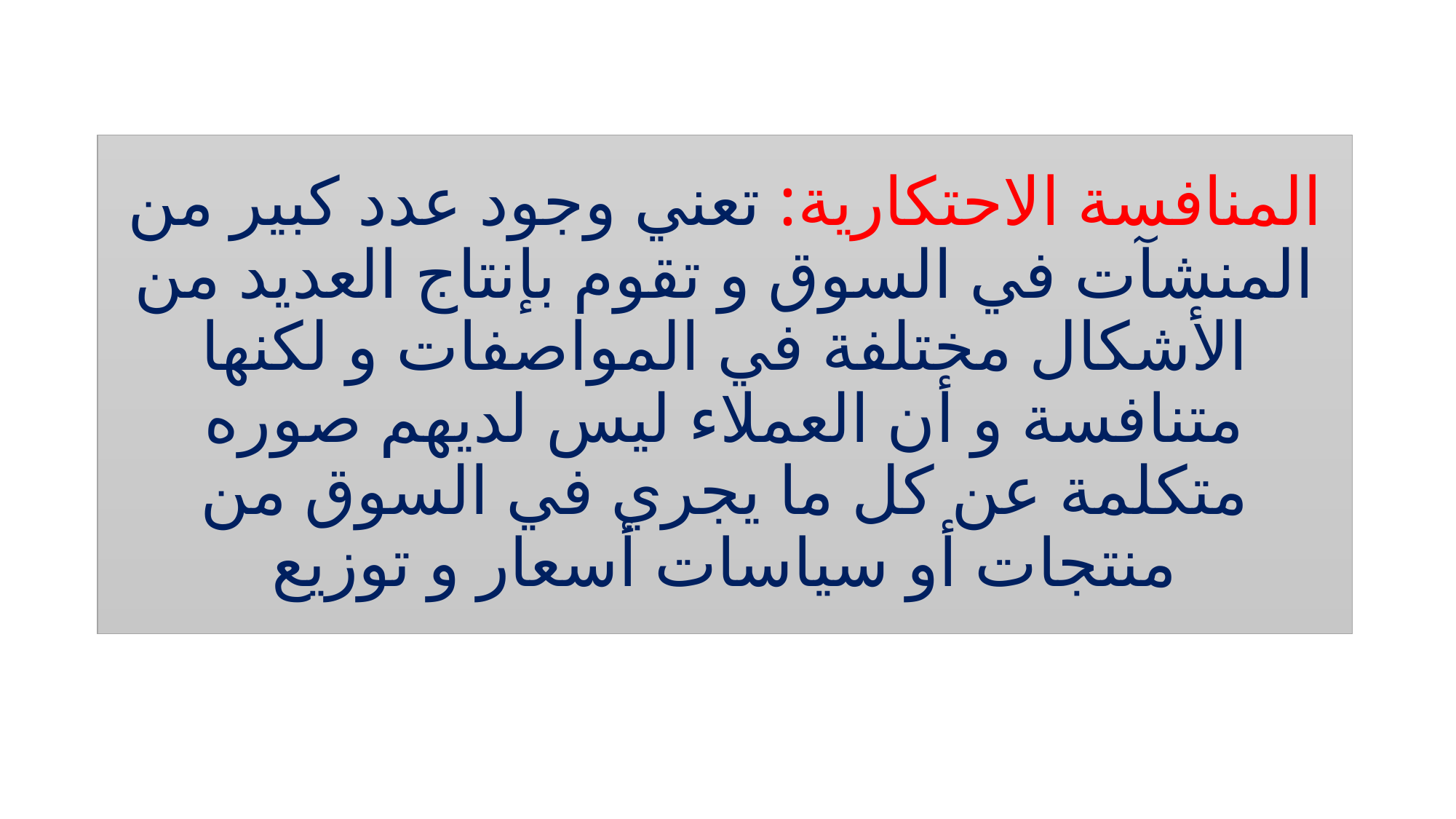

# المنافسة الاحتكارية: تعني وجود عدد كبير من المنشآت في السوق و تقوم بإنتاج العديد من الأشكال مختلفة في المواصفات و لكنها متنافسة و أن العملاء ليس لديهم صوره متكلمة عن كل ما يجري في السوق من منتجات أو سياسات أسعار و توزيع